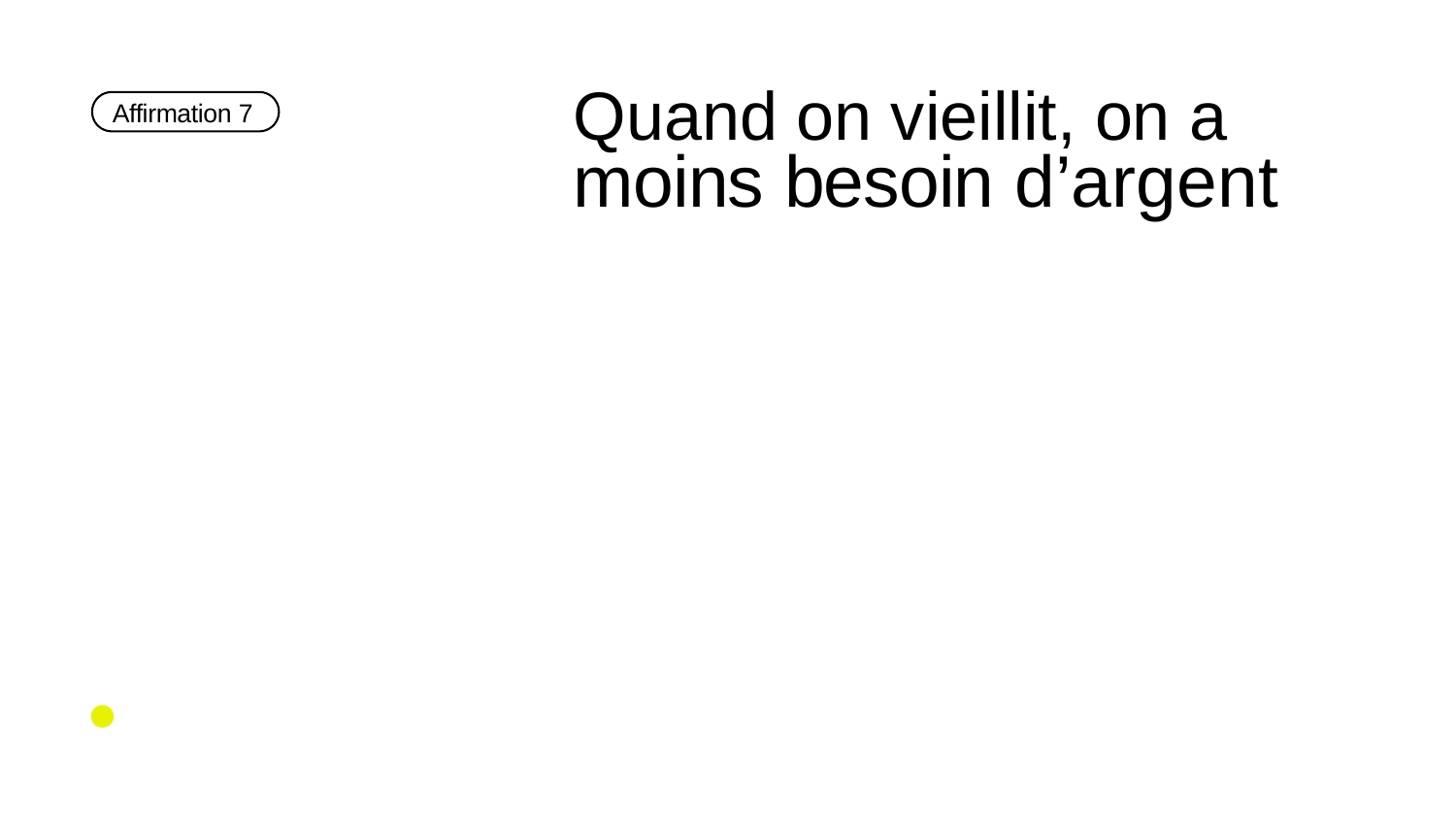

Quand on vieillit, on a
moins besoin d’argent

Affirmation 7